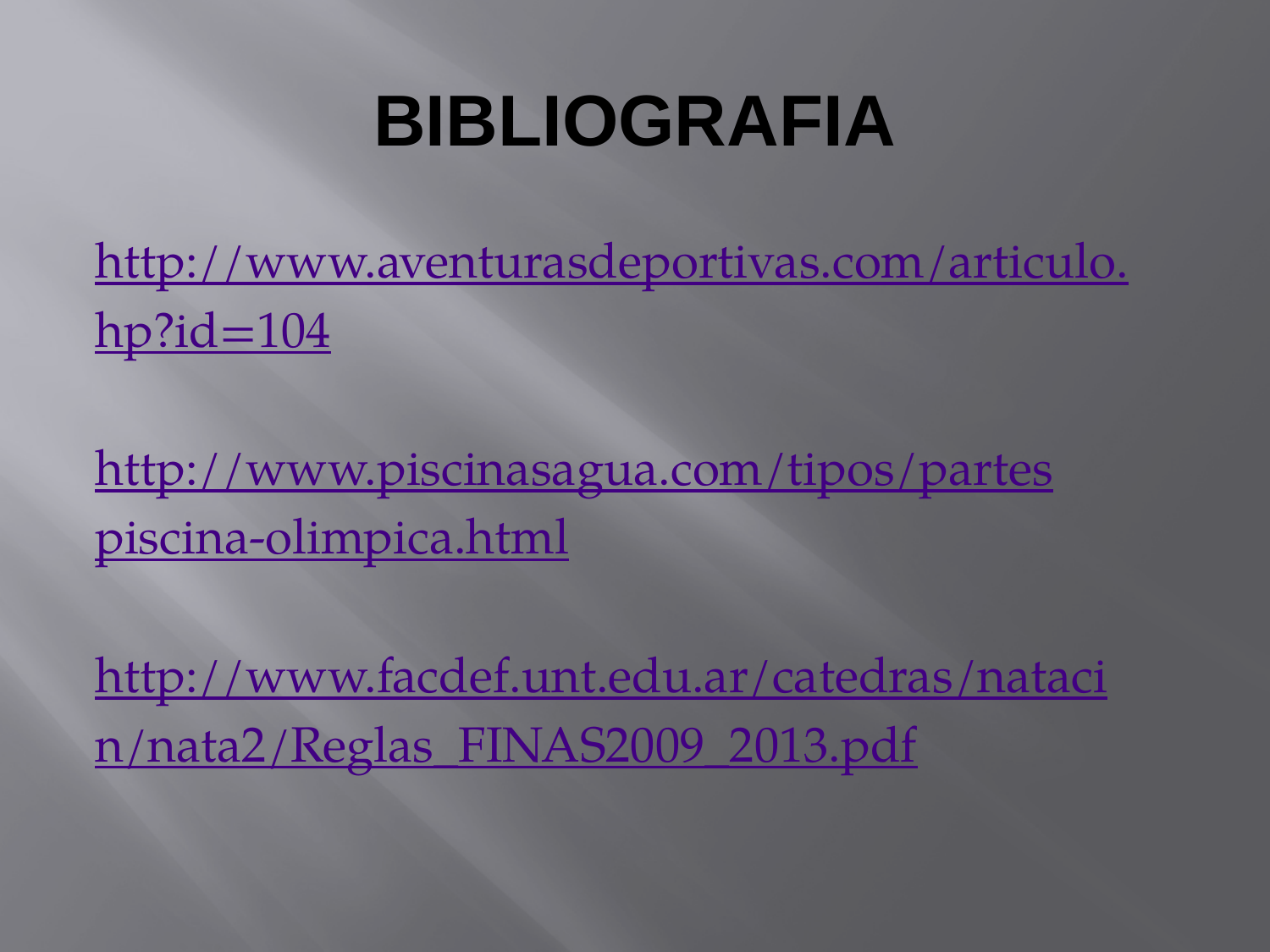

# BIBLIOGRAFIA
http://www.aventurasdeportivas.com/articulo.
hp?id=104

http://www.piscinasagua.com/tipos/partes
piscina-olimpica.html

http://www.facdef.unt.edu.ar/catedras/nataci
n/nata2/Reglas_FINAS2009_2013.pdf